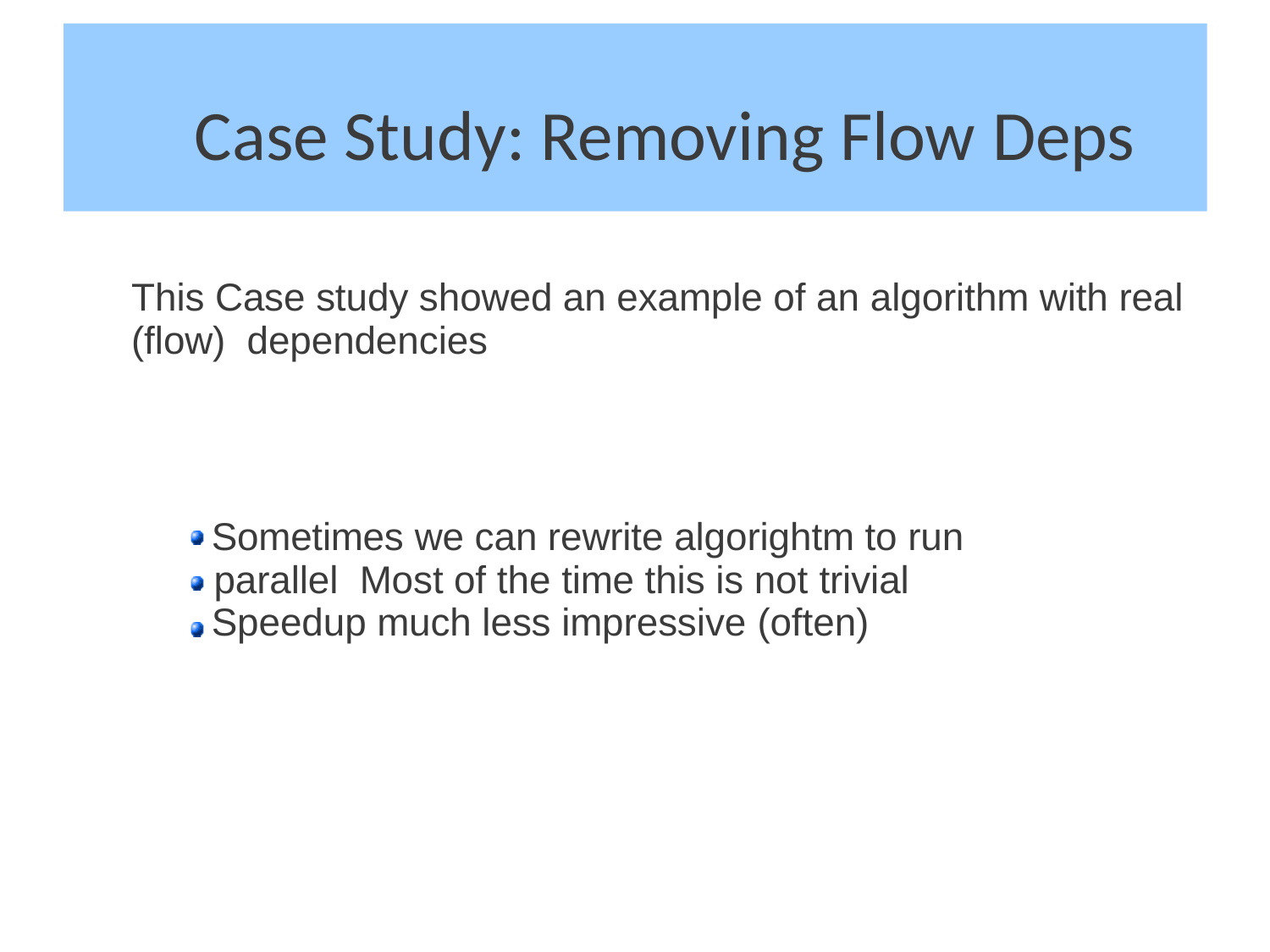

# Case Study: Removing Flow Deps
This Case study showed an example of an algorithm with real (flow)  dependencies
Sometimes we can rewrite algorightm to run parallel  Most of the time this is not trivial
Speedup much less impressive (often)